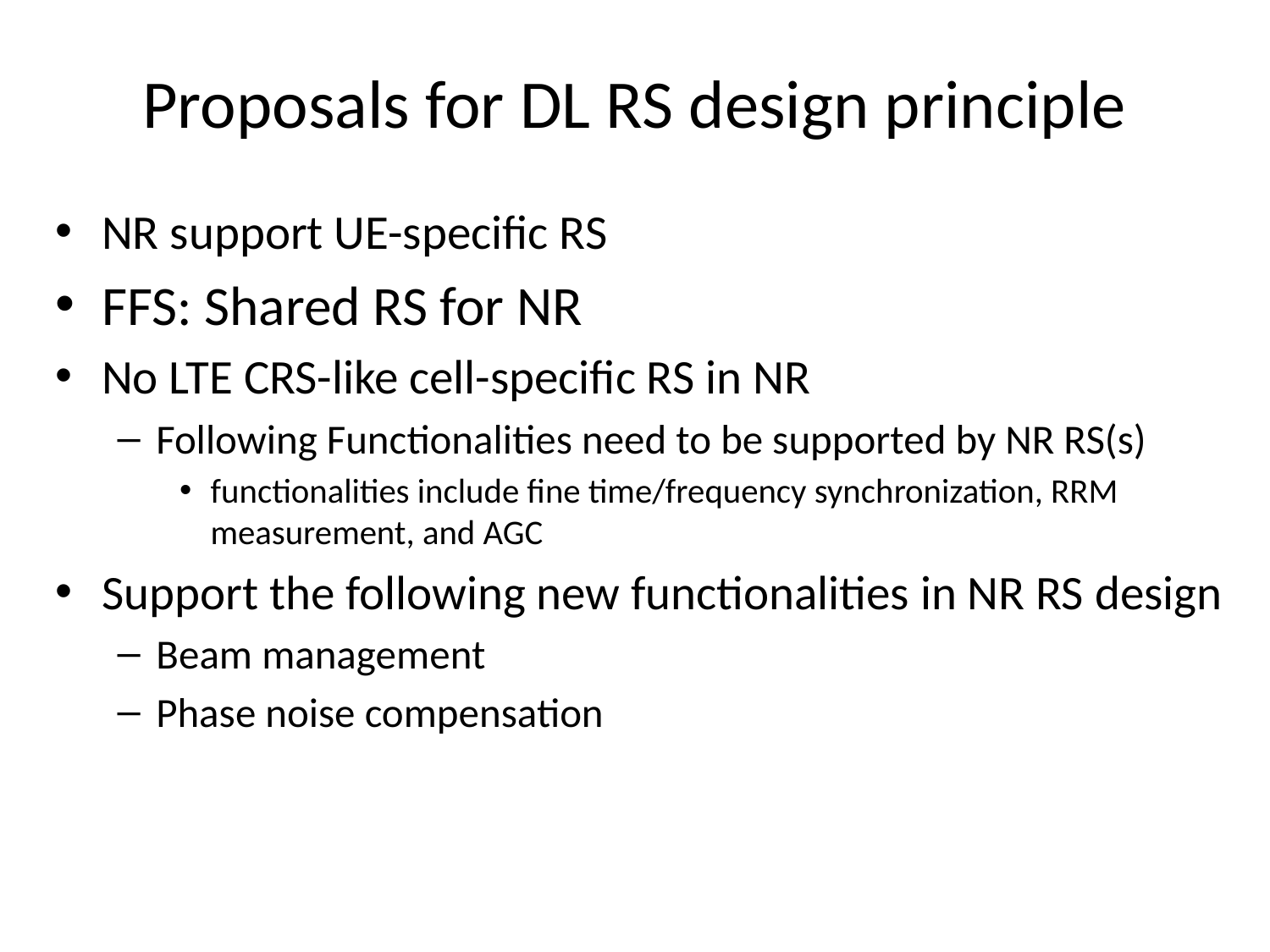

# Proposals for DL RS design principle

NR support UE-specific RS
FFS: Shared RS for NR
No LTE CRS-like cell-specific RS in NR
Following Functionalities need to be supported by NR RS(s)
functionalities include fine time/frequency synchronization, RRM measurement, and AGC
Support the following new functionalities in NR RS design
Beam management
Phase noise compensation